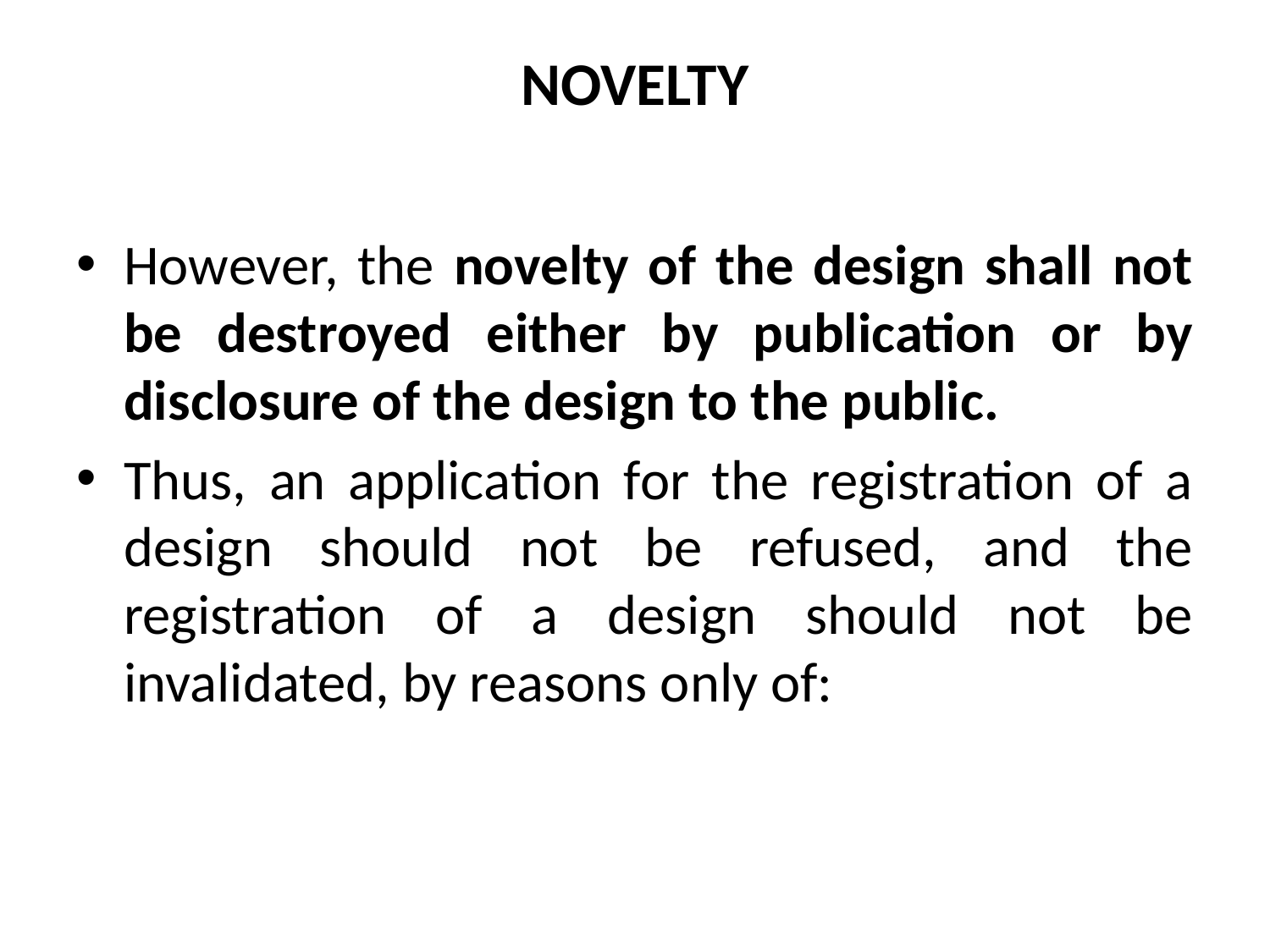

# NOVELTY
However, the novelty of the design shall not be destroyed either by publication or by disclosure of the design to the public.
Thus, an application for the registration of a design should not be refused, and the registration of a design should not be invalidated, by reasons only of: